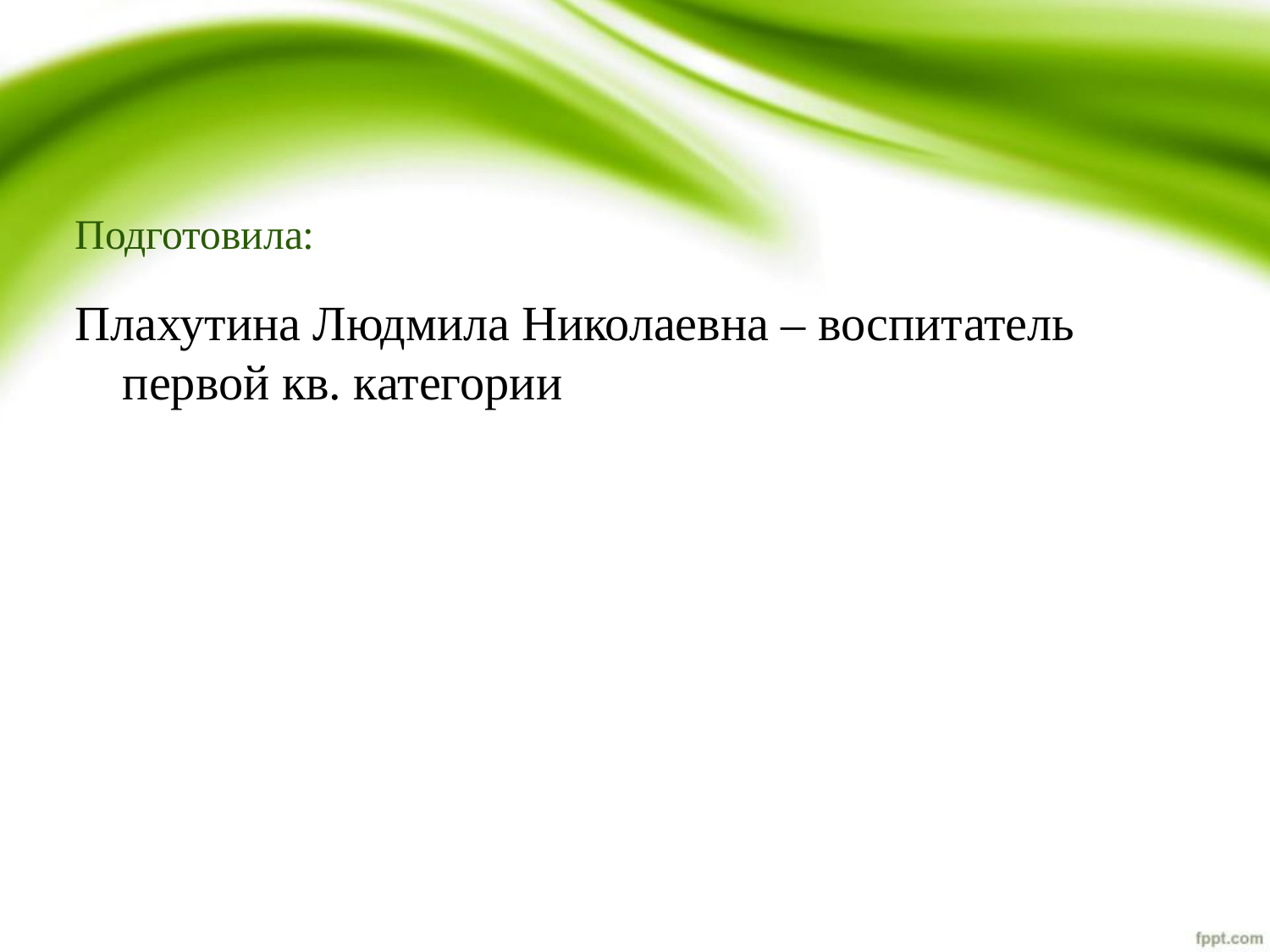

# Подготовила:
Плахутина Людмила Николаевна – воспитатель первой кв. категории